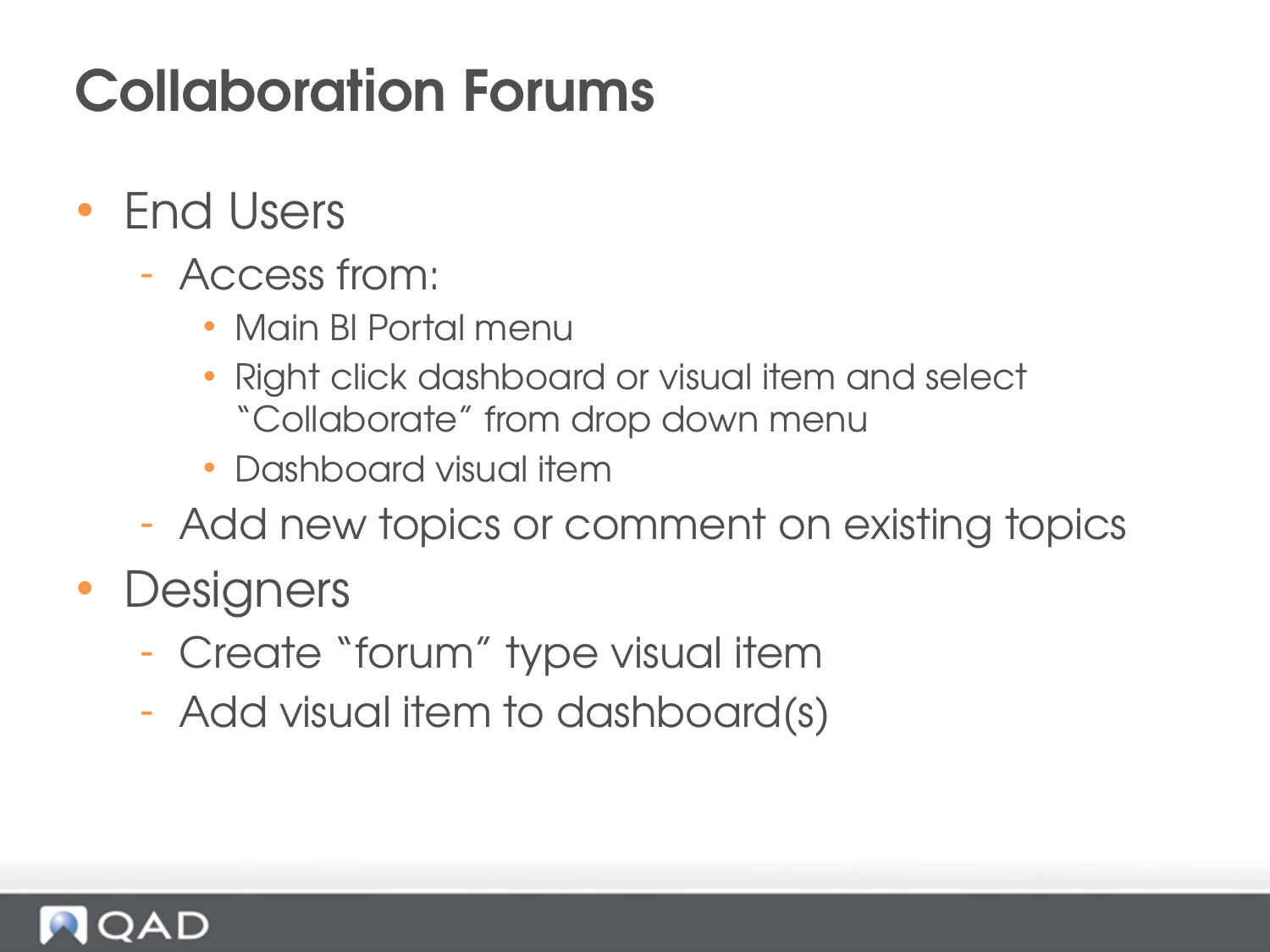

# Collaboration Forums
End Users
Access from:
Main BI Portal menu
Right click dashboard or visual item and select “Collaborate” from drop down menu
Dashboard visual item
Add new topics or comment on existing topics
Designers
Create “forum” type visual item
Add visual item to dashboard(s)